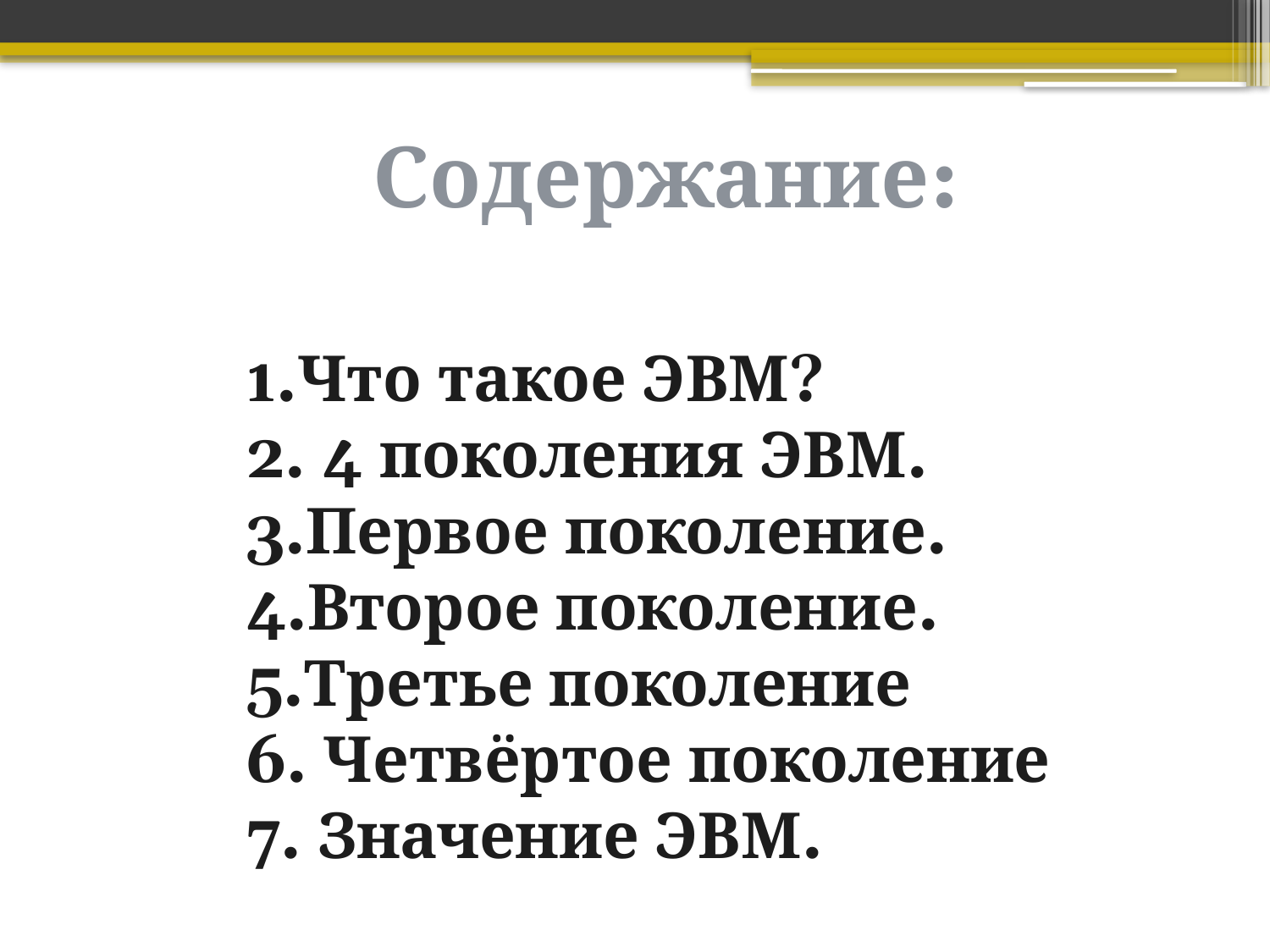

Содержание:

1.Что такое ЭВМ?
2. 4 поколения ЭВМ. 3.Первое поколение.
4.Второе поколение.
5.Третье поколение
6. Четвёртое поколение
7. Значение ЭВМ.